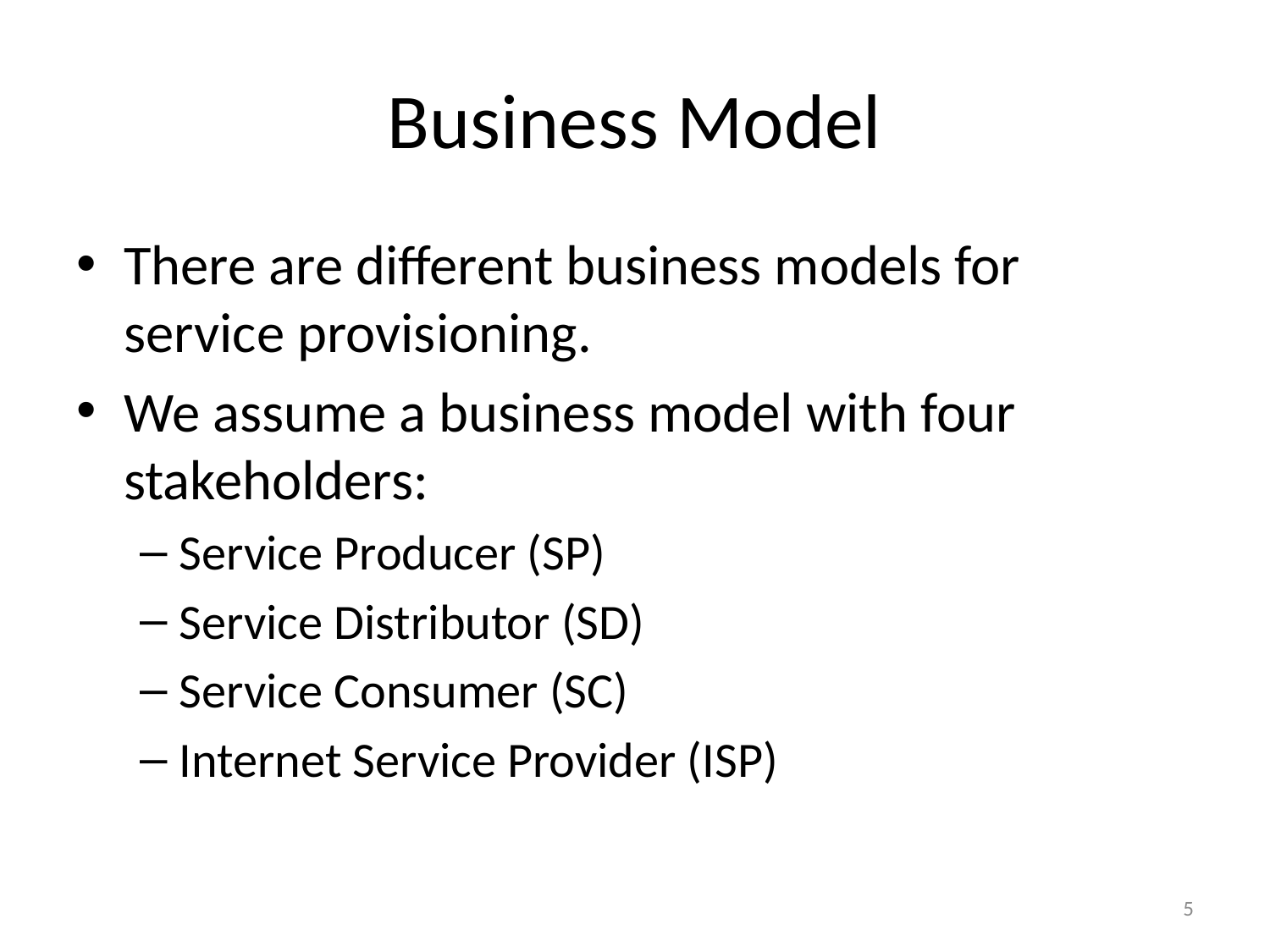

# Business Model
There are different business models for service provisioning.
We assume a business model with four stakeholders:
Service Producer (SP)
Service Distributor (SD)
Service Consumer (SC)
Internet Service Provider (ISP)

5